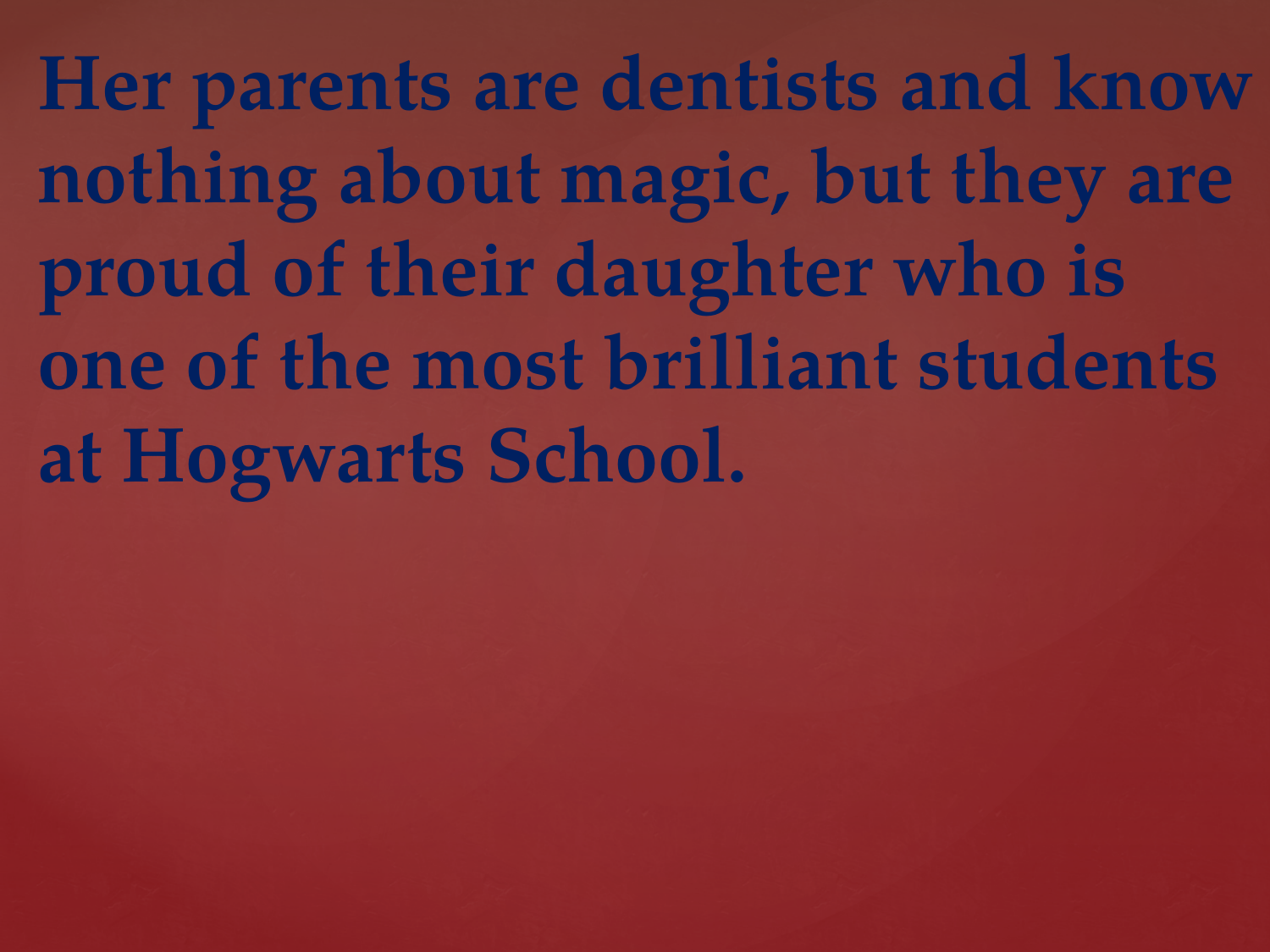

Her parents are dentists and know nothing about magic, but they are proud of their daughter who is one of the most brilliant students at Hogwarts School.